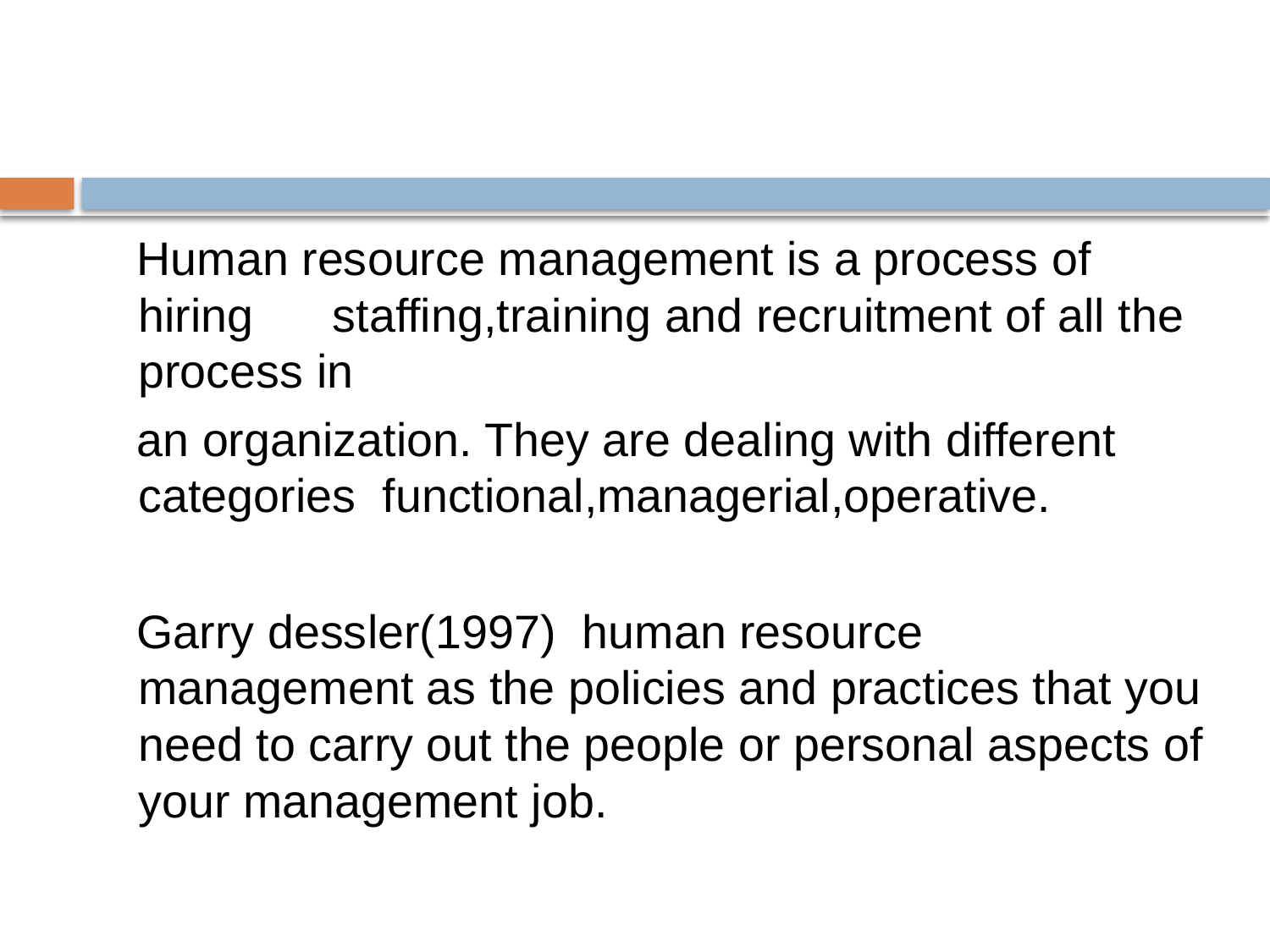

#
   Human resource management is a process of hiring      staffing,training and recruitment of all the process in
   an organization. They are dealing with different categories  functional,managerial,operative.

   Garry dessler(1997)  human resource management as the policies and practices that you need to carry out the people or personal aspects of your management job.